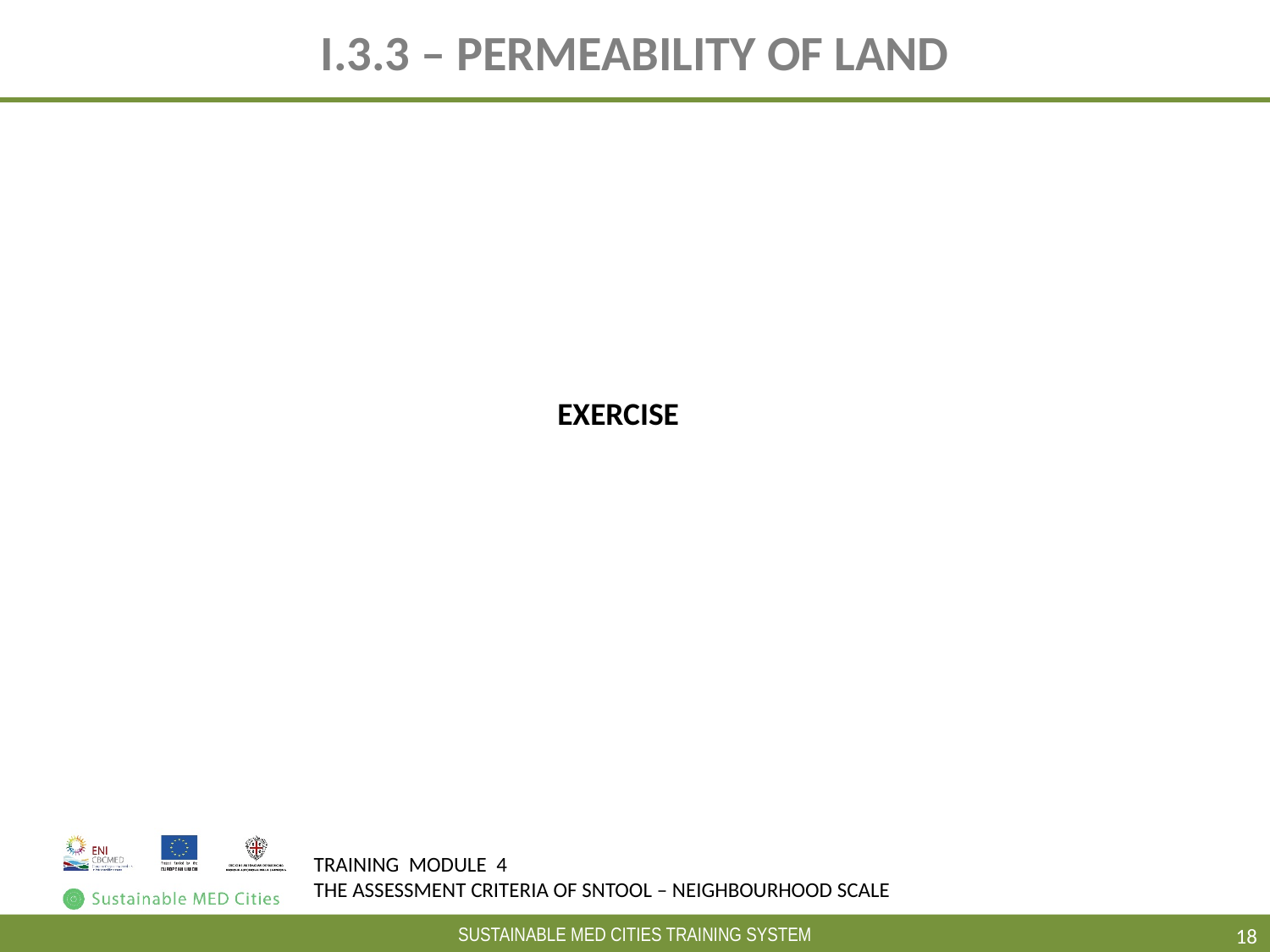

# I.3.3 – PERMEABILITY OF LAND

EXERCISE

18